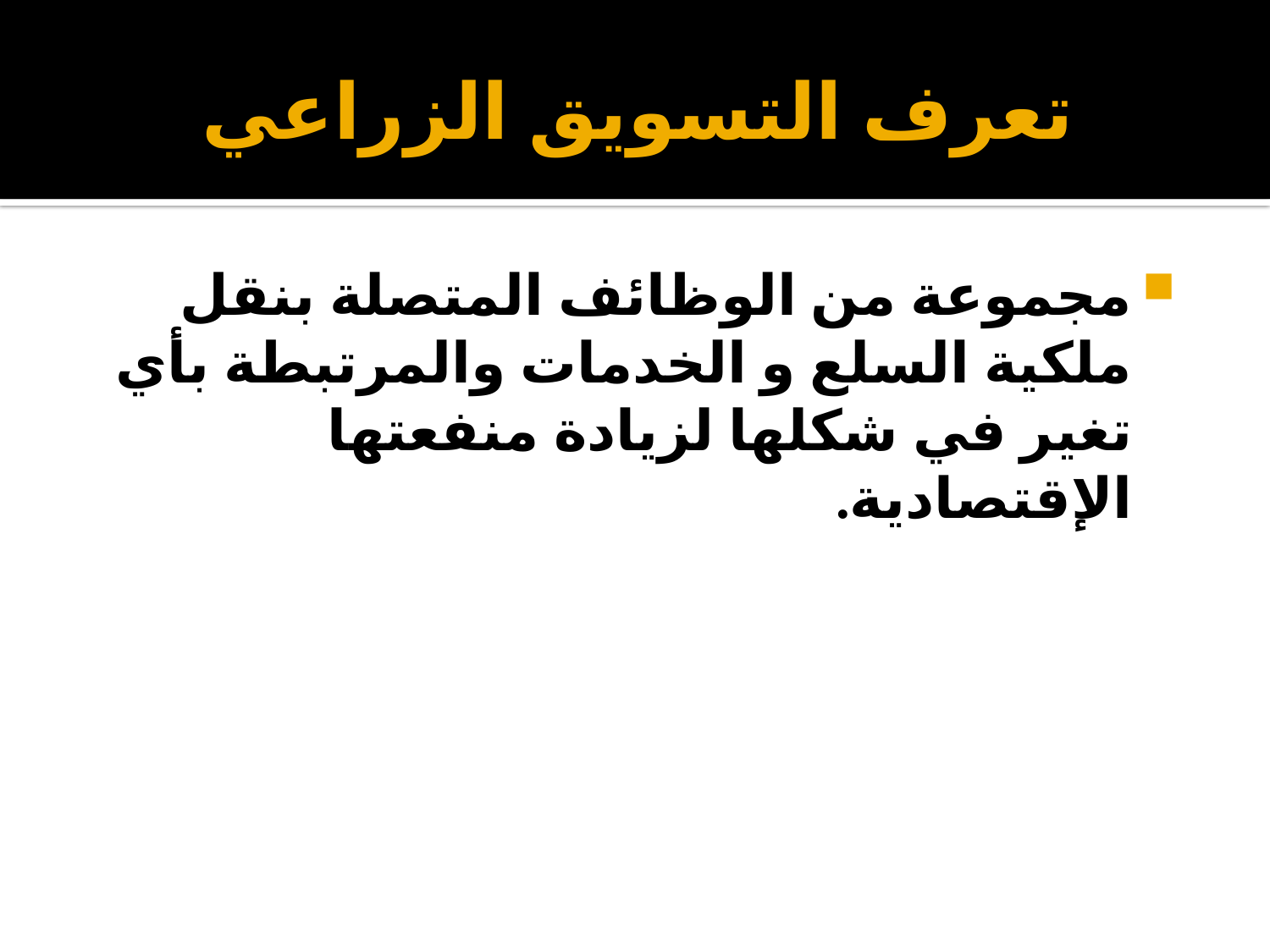

# تعرف التسويق الزراعي
مجموعة من الوظائف المتصلة بنقل ملكية السلع و الخدمات والمرتبطة بأي تغير في شكلها لزيادة منفعتها الإقتصادية.